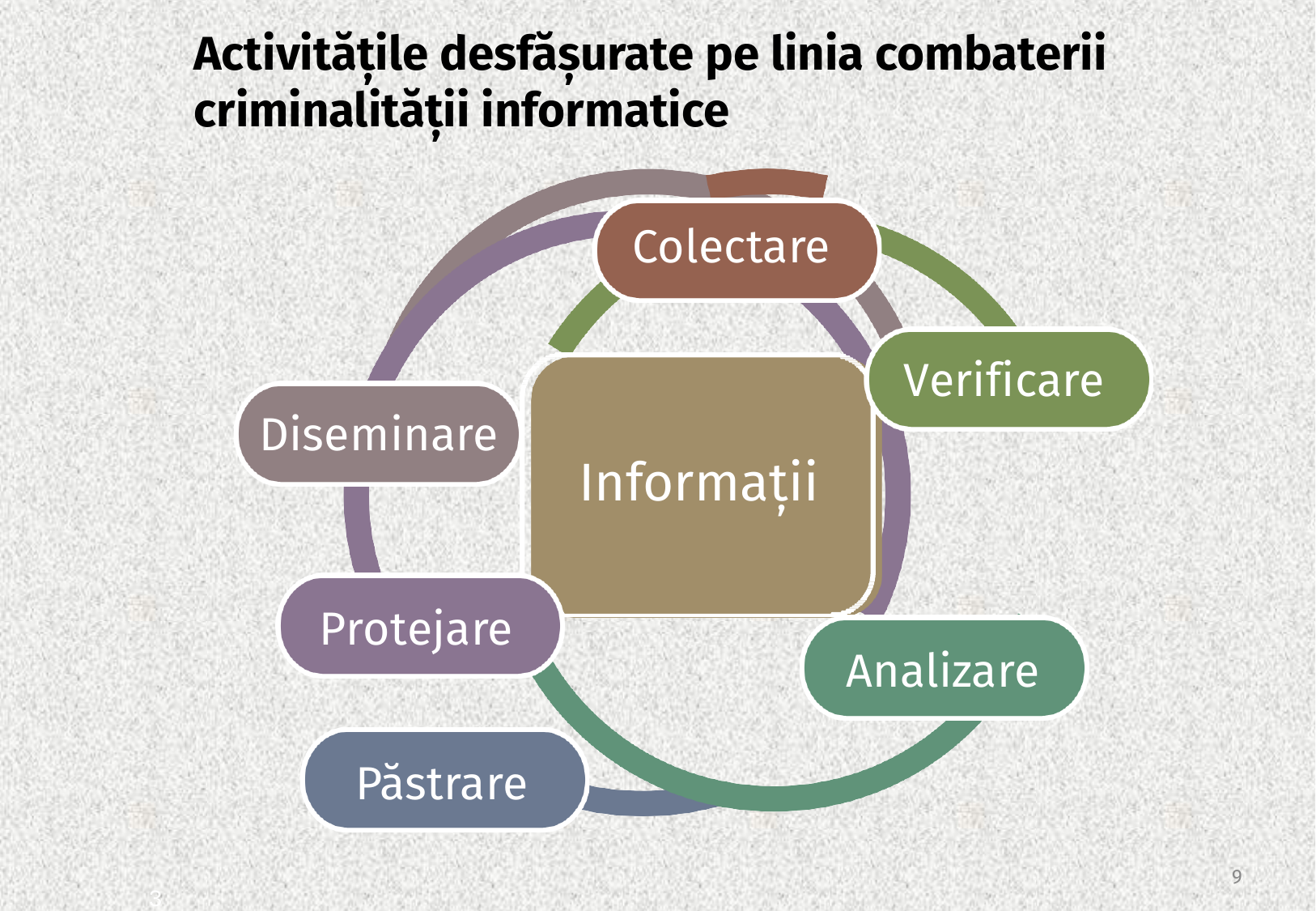

# Activitățile desfășurate pe linia combaterii  criminalității informatice

Colectare

Verificare

Diseminare
Informații

Protejare

Analizare

Păstrare
9
3